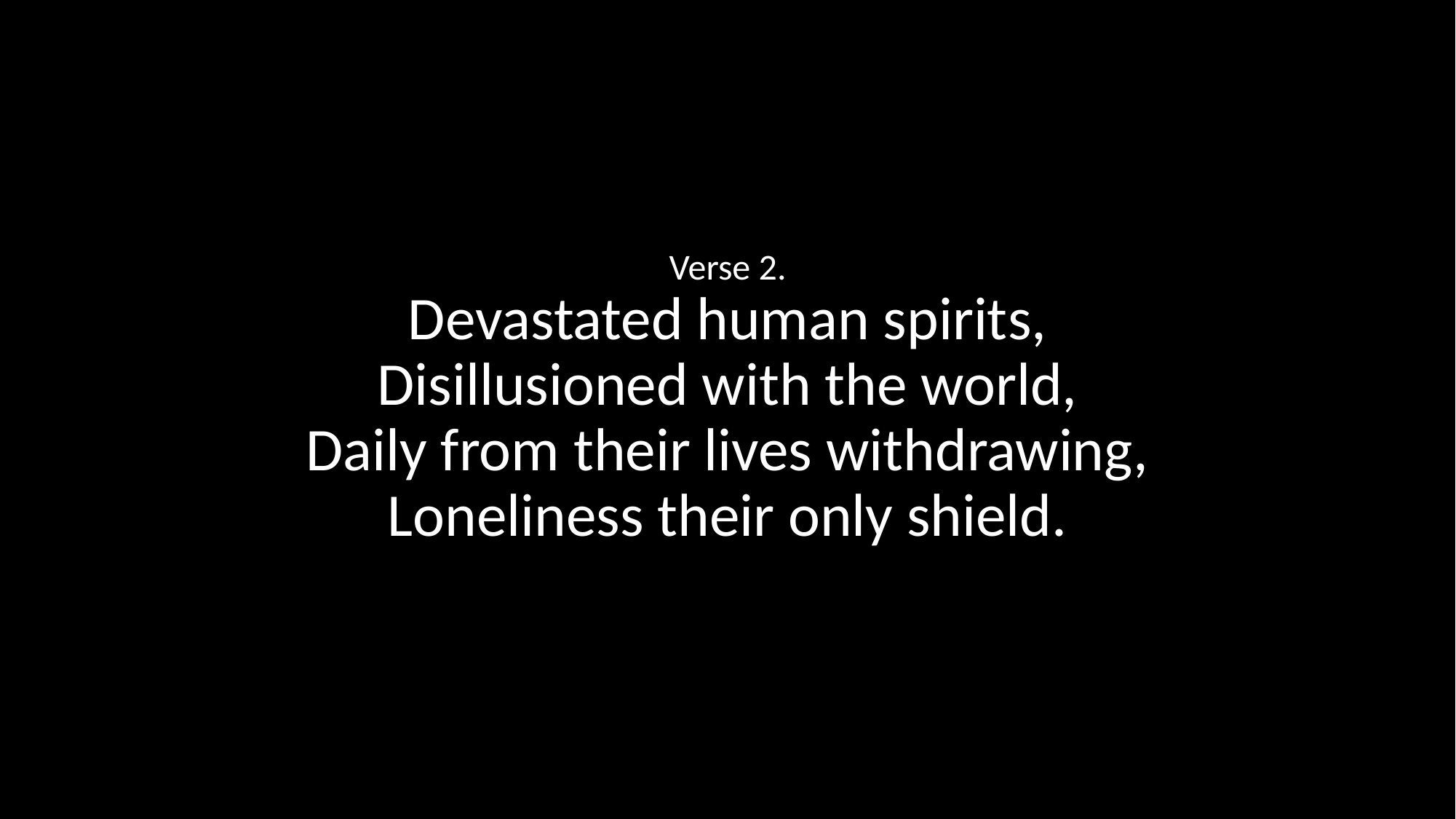

Verse 2.
Devastated human spirits,
Disillusioned with the world,
Daily from their lives withdrawing,
Loneliness their only shield.